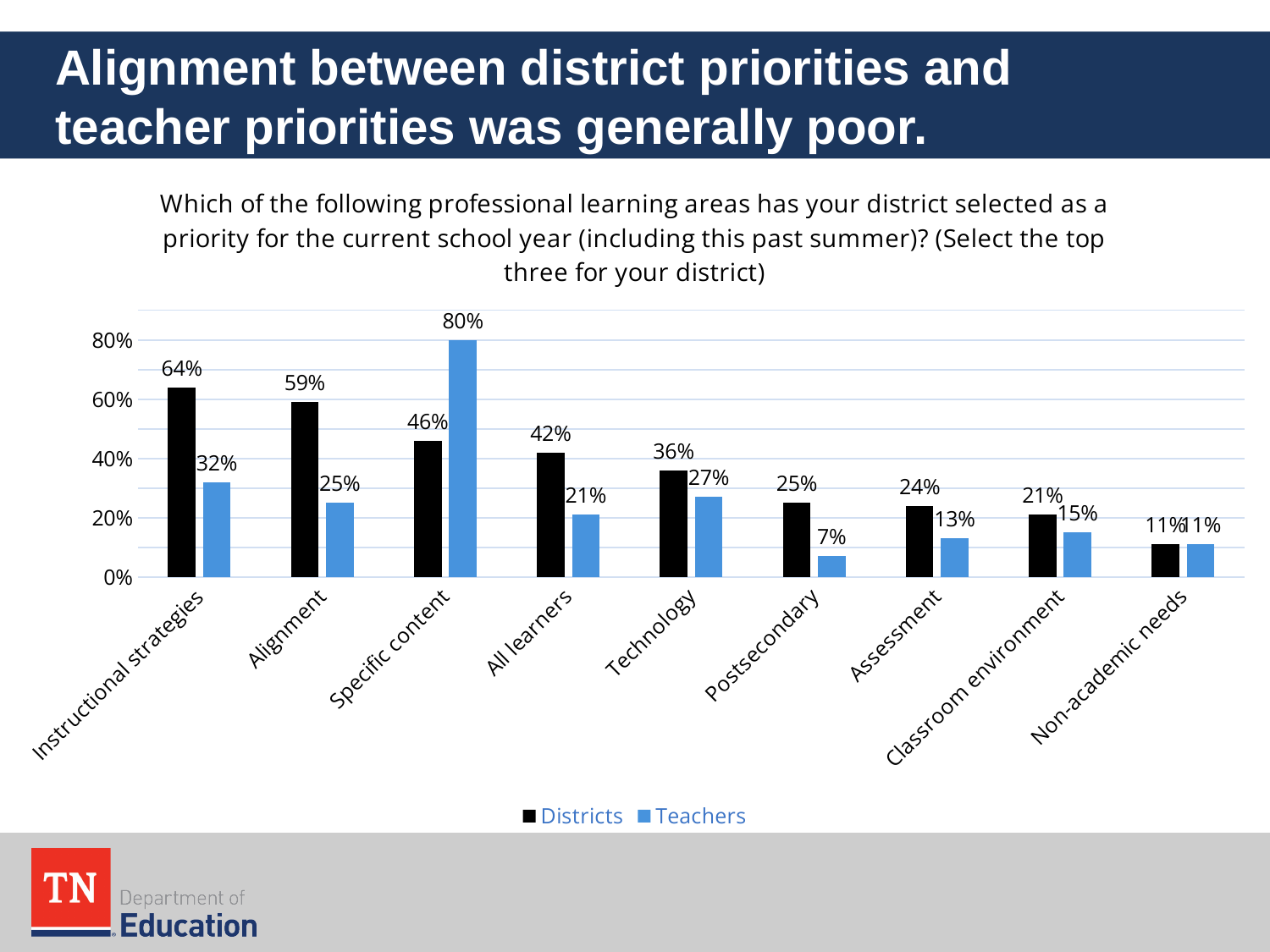

# Alignment between district priorities and teacher priorities was generally poor.

### Chart: Which of the following professional learning areas has your district selected as a priority for the current school year (including this past summer)? (Select the top three for your district)

| Category | Districts | Teachers |
|---|---|---|
| Instructional strategies | 0.64 | 0.32 |
| Alignment | 0.59 | 0.25 |
| Specific content | 0.46 | 0.8 |
| All learners | 0.42 | 0.21 |
| Technology | 0.36 | 0.27 |
| Postsecondary | 0.25 | 0.07 |
| Assessment | 0.24 | 0.13 |
| Classroom environment | 0.21 | 0.15 |
| Non-academic needs | 0.11 | 0.11 |